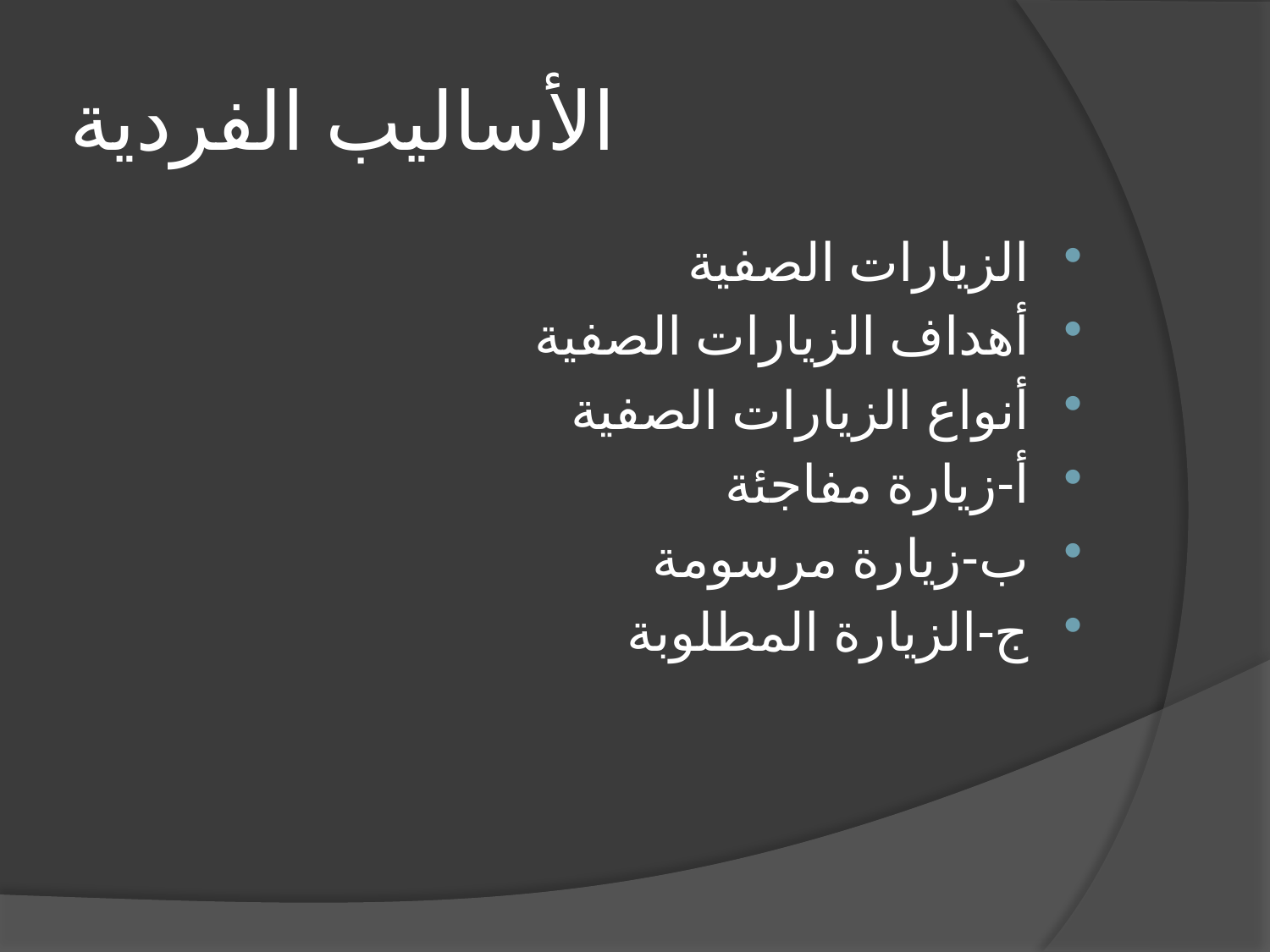

# الأساليب الفردية
الزيارات الصفية
أهداف الزيارات الصفية
أنواع الزيارات الصفية
أ-زيارة مفاجئة
ب-زيارة مرسومة
ج-الزيارة المطلوبة